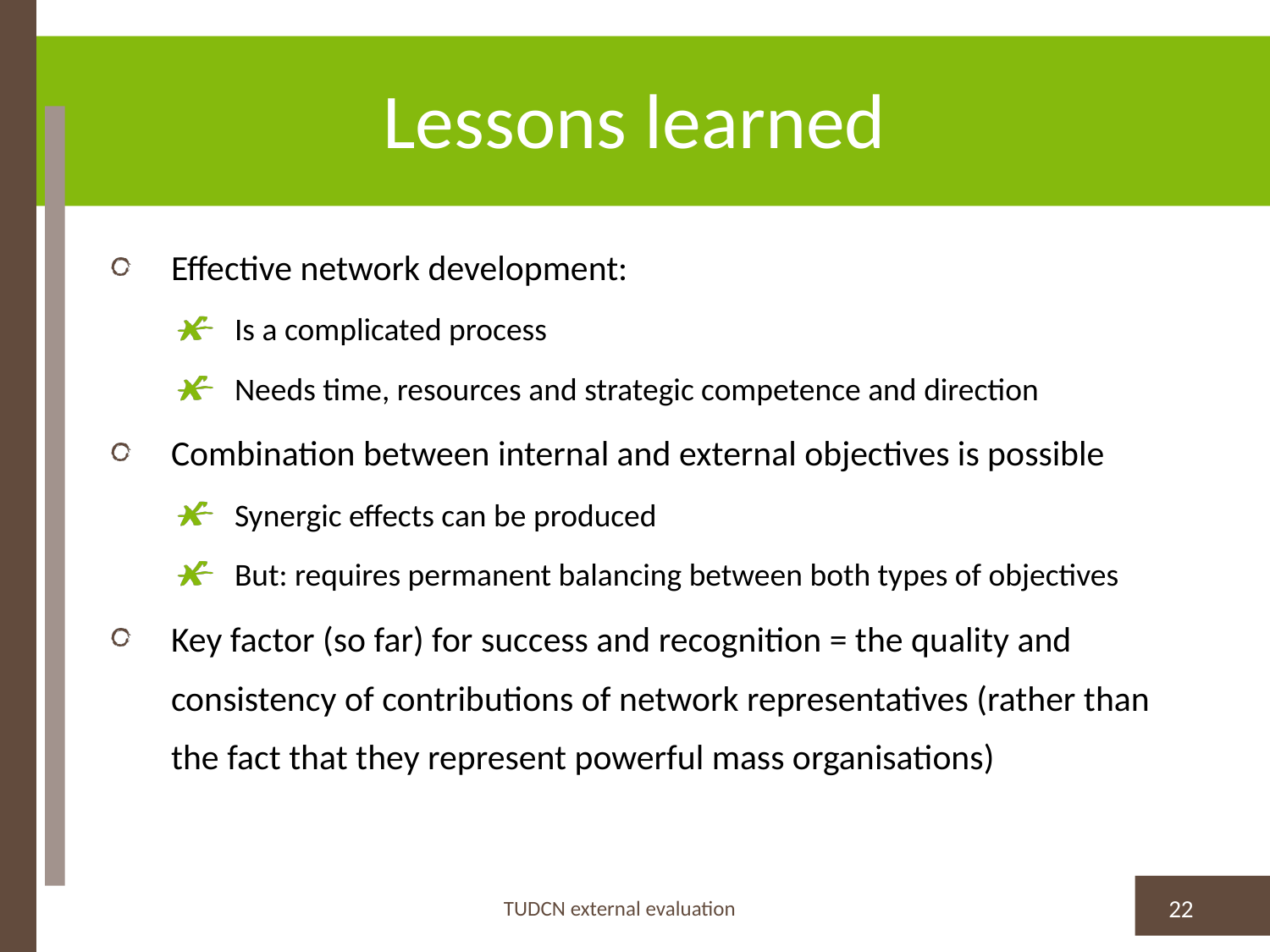

# Lessons learned
Effective network development:
Is a complicated process
Needs time, resources and strategic competence and direction
Combination between internal and external objectives is possible
Synergic effects can be produced
But: requires permanent balancing between both types of objectives
Key factor (so far) for success and recognition = the quality and consistency of contributions of network representatives (rather than the fact that they represent powerful mass organisations)
TUDCN external evaluation
22